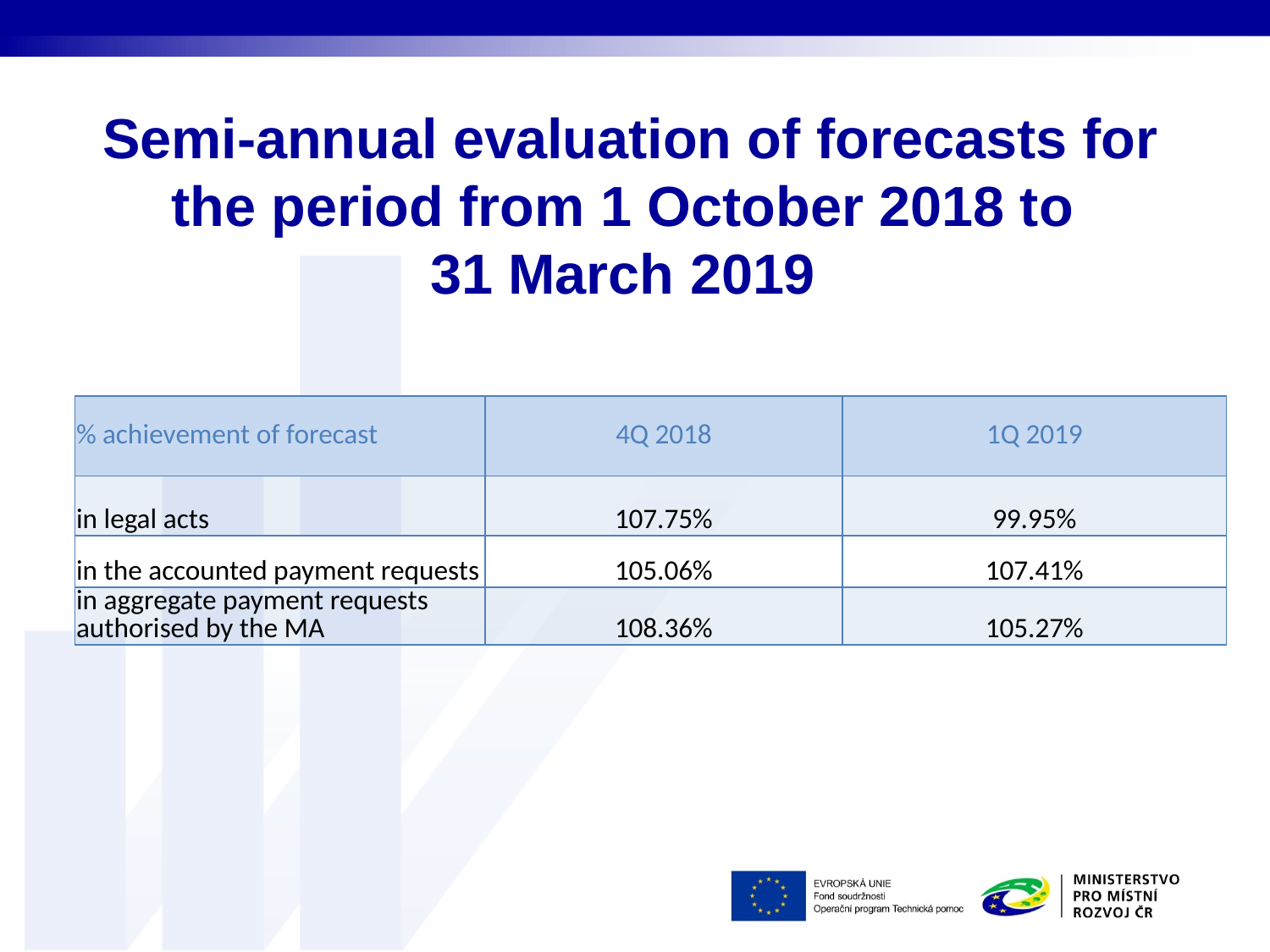

# Semi-annual evaluation of forecasts for the period from 1 October 2018 to 31 March 2019
| % achievement of forecast | 4Q 2018 | 1Q 2019 |
| --- | --- | --- |
| in legal acts | 107.75% | 99.95% |
| in the accounted payment requests | 105.06% | 107.41% |
| in aggregate payment requests authorised by the MA | 108.36% | 105.27% |